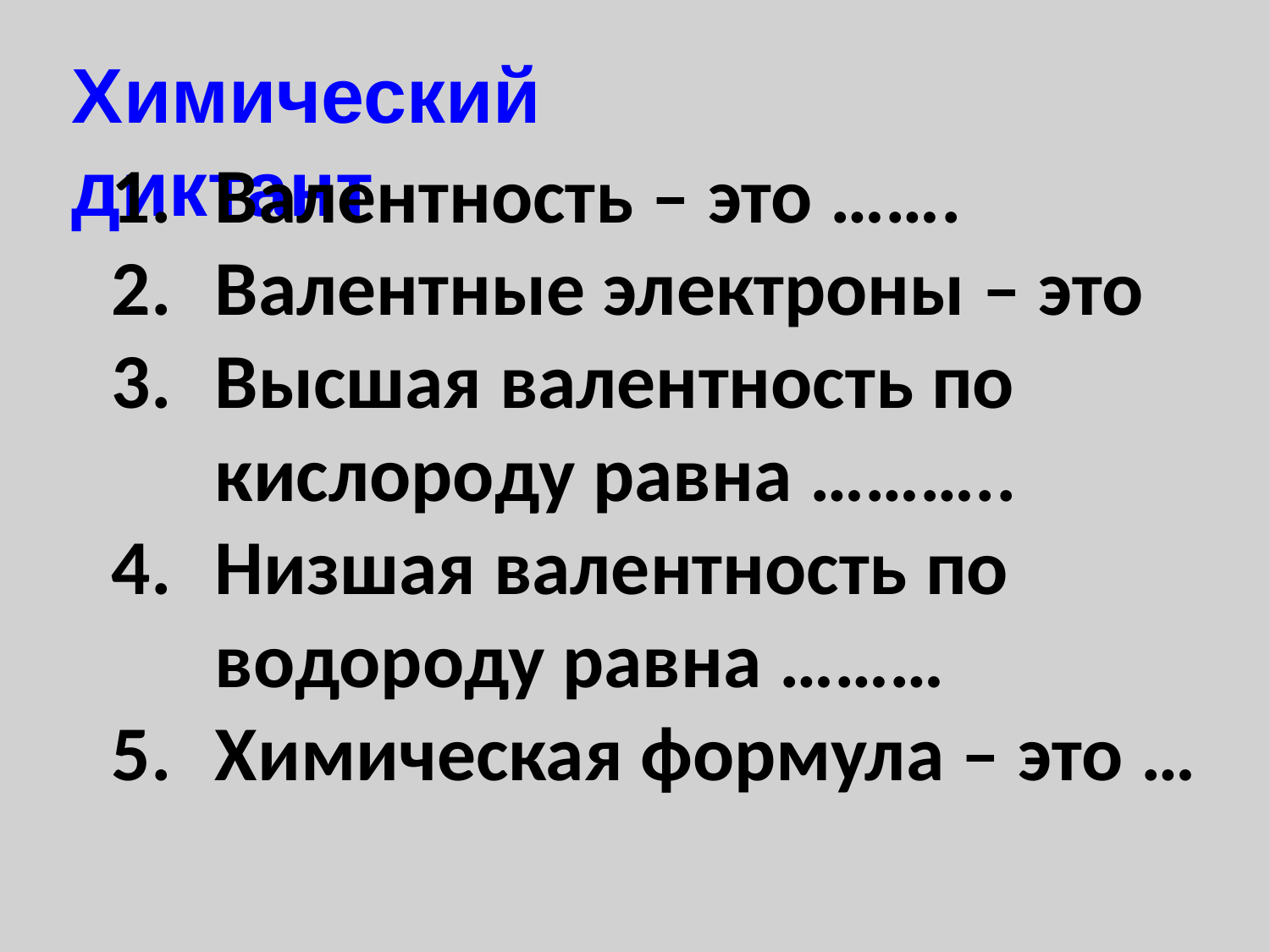

Химический диктант
Валентность – это …….
Валентные электроны – это
Высшая валентность по кислороду равна ………..
Низшая валентность по водороду равна ………
Химическая формула – это …